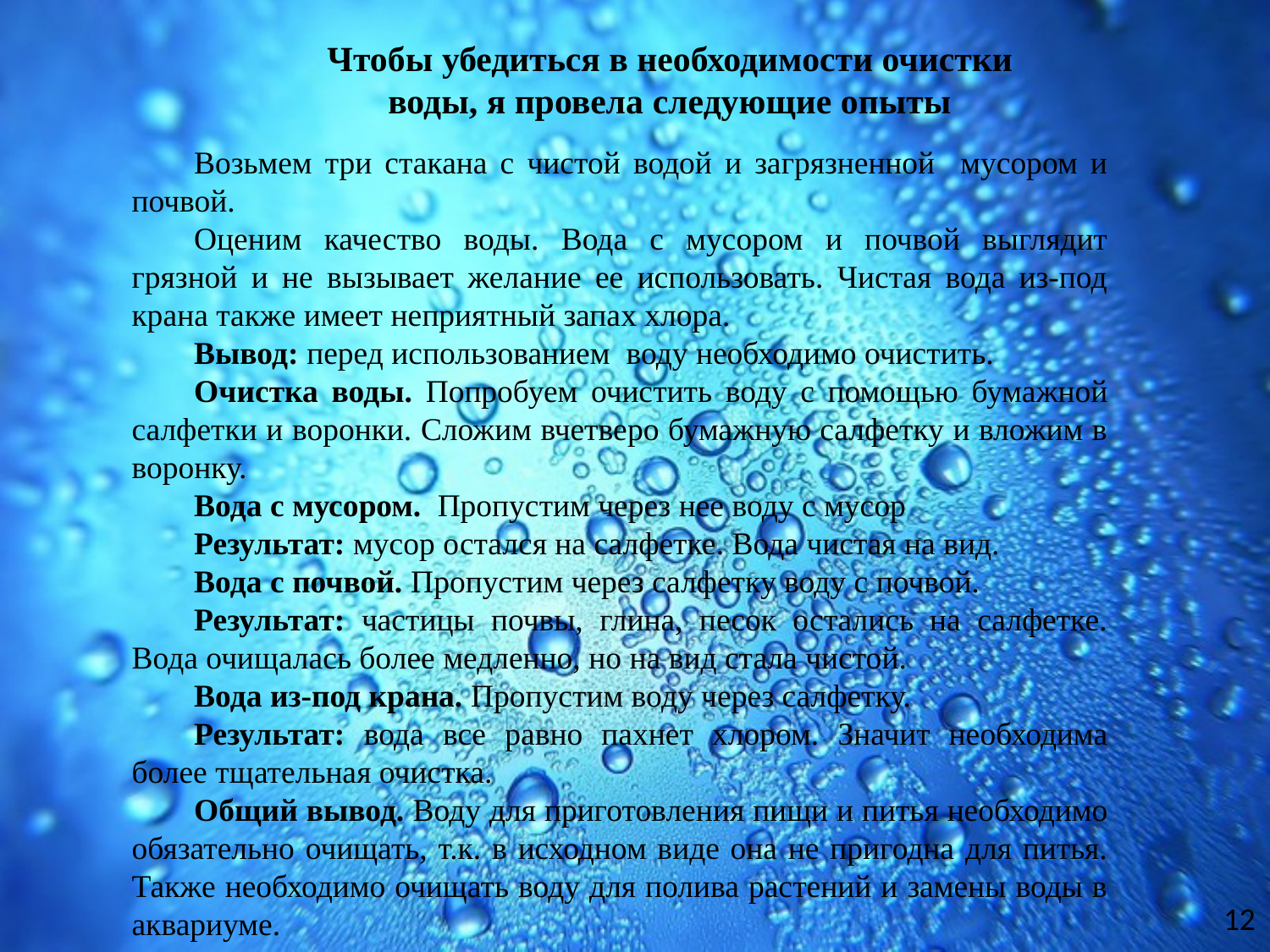

Чтобы убедиться в необходимости очистки воды, я провела следующие опыты
Возьмем три стакана с чистой водой и загрязненной  мусором и почвой.
Оценим качество воды. Вода с мусором и почвой выглядит грязной и не вызывает желание ее использовать. Чистая вода из-под крана также имеет неприятный запах хлора.
Вывод: перед использованием  воду необходимо очистить.
Очистка воды. Попробуем очистить воду с помощью бумажной салфетки и воронки. Сложим вчетверо бумажную салфетку и вложим в воронку.
Вода с мусором.  Пропустим через нее воду с мусор
Результат: мусор остался на салфетке. Вода чистая на вид.
Вода с почвой. Пропустим через салфетку воду с почвой.
Результат: частицы почвы, глина, песок остались на салфетке. Вода очищалась более медленно, но на вид стала чистой.
Вода из-под крана. Пропустим воду через салфетку.
Результат: вода все равно пахнет хлором. Значит необходима более тщательная очистка.
Общий вывод. Воду для приготовления пищи и питья необходимо обязательно очищать, т.к. в исходном виде она не пригодна для питья. Также необходимо очищать воду для полива растений и замены воды в аквариуме.
12